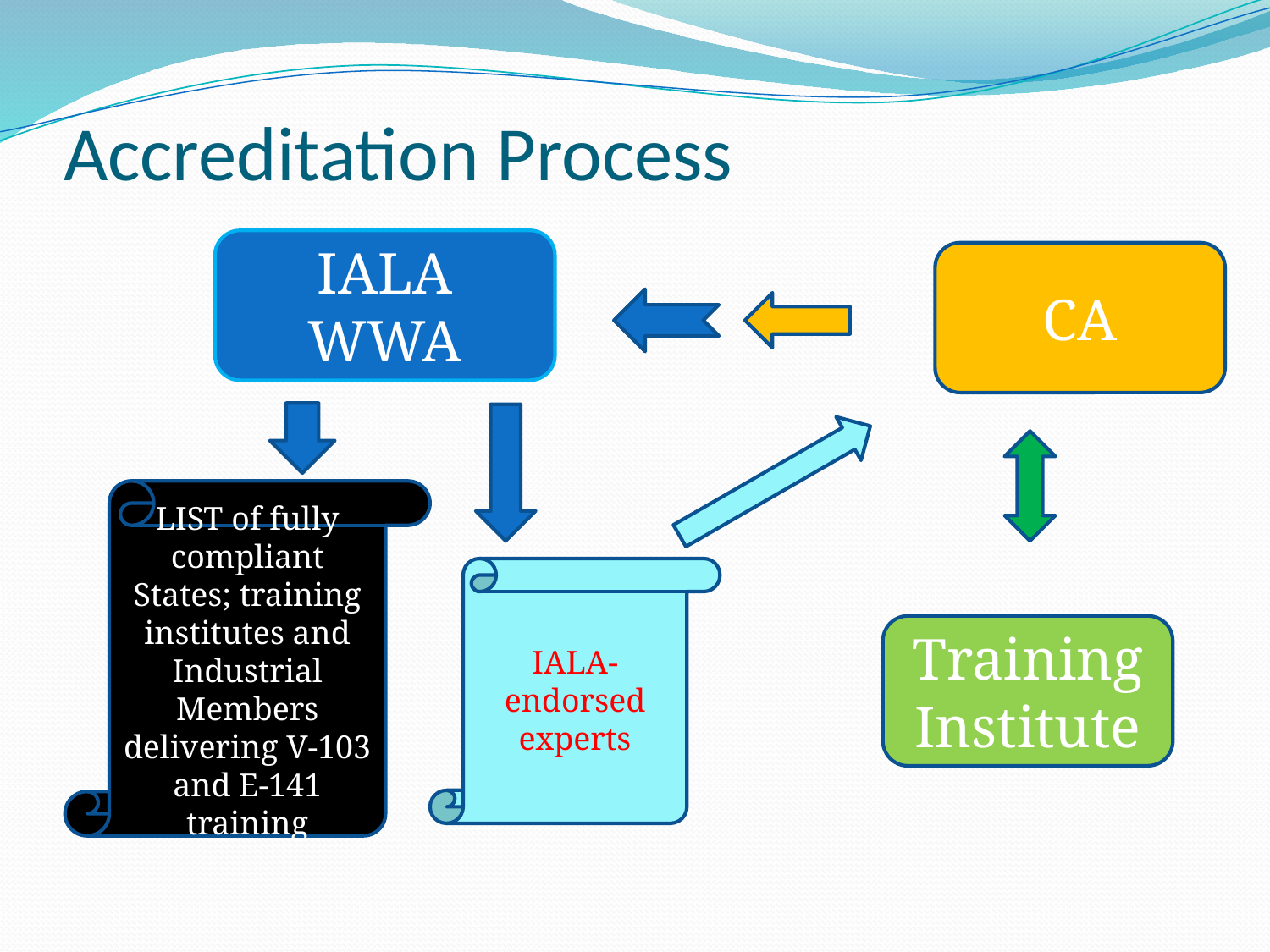

# Accreditation Process
IALA WWA
CA

LIST of fully compliant States; training institutes and Industrial Members delivering V-103 and E-141 training
IALA-endorsed experts
Training Institute